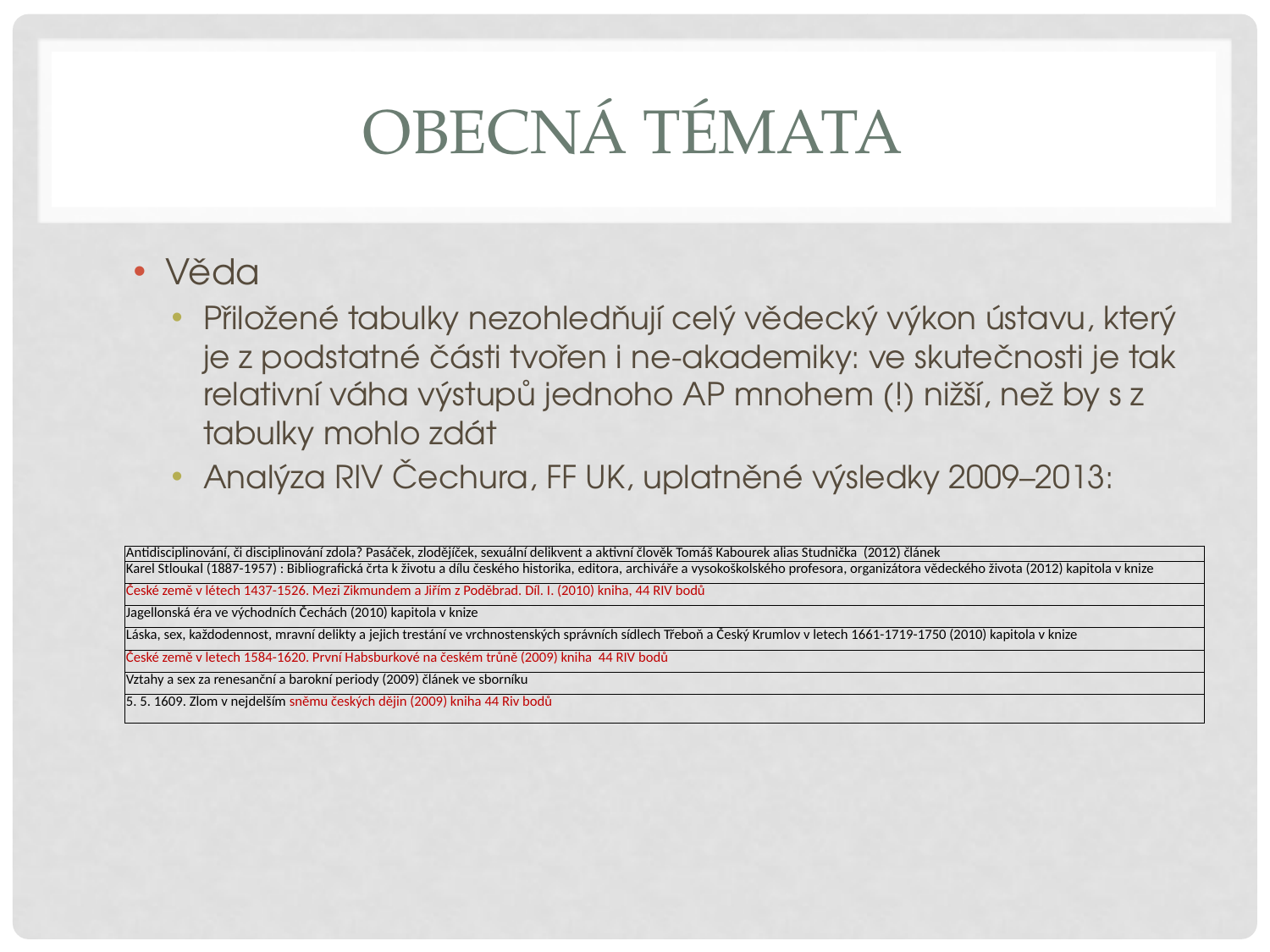

# Obecná témata
Věda
Přiložené tabulky nezohledňují celý vědecký výkon ústavu, který je z podstatné části tvořen i ne-akademiky: ve skutečnosti je tak relativní váha výstupů jednoho AP mnohem (!) nižší, než by s z tabulky mohlo zdát
Analýza RIV Čechura, FF UK, uplatněné výsledky 2009–2013:

| Antidisciplinování, či disciplinování zdola? Pasáček, zlodějíček, sexuální delikvent a aktivní člověk Tomáš Kabourek alias Studnička (2012) článek |
| --- |
| Karel Stloukal (1887-1957) : Bibliografická črta k životu a dílu českého historika, editora, archiváře a vysokoškolského profesora, organizátora vědeckého života (2012) kapitola v knize |
| České země v létech 1437-1526. Mezi Zikmundem a Jiřím z Poděbrad. Díl. I. (2010) kniha, 44 RIV bodů |
| Jagellonská éra ve východních Čechách (2010) kapitola v knize |
| Láska, sex, každodennost, mravní delikty a jejich trestání ve vrchnostenských správních sídlech Třeboň a Český Krumlov v letech 1661-1719-1750 (2010) kapitola v knize |
| České země v letech 1584-1620. První Habsburkové na českém trůně (2009) kniha 44 RIV bodů |
| Vztahy a sex za renesanční a barokní periody (2009) článek ve sborníku |
| 5. 5. 1609. Zlom v nejdelším sněmu českých dějin (2009) kniha 44 Riv bodů |